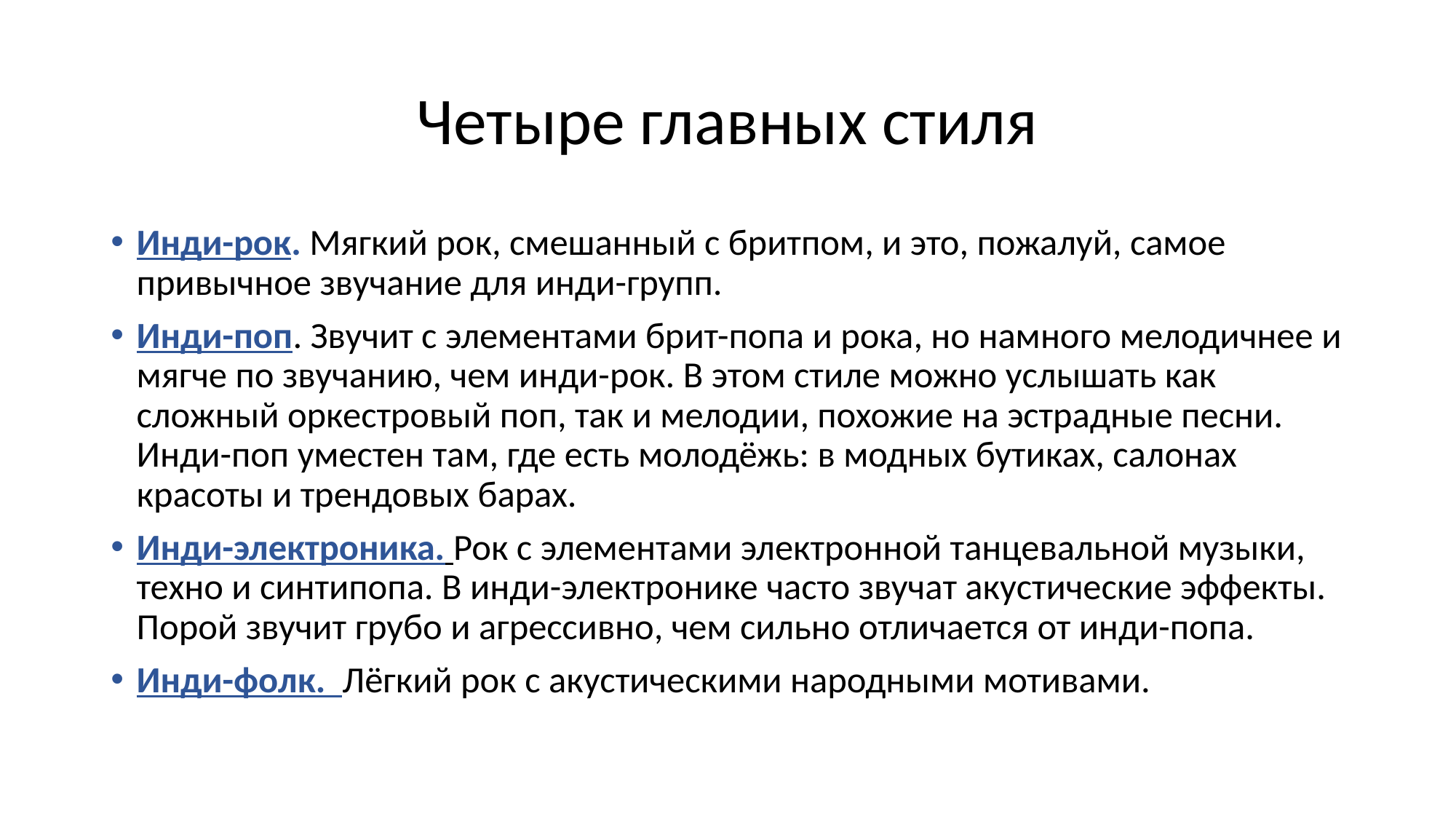

# Четыре главных стиля
Инди-рок. Мягкий рок, смешанный с бритпом, и это, пожалуй, самое привычное звучание для инди-групп.
Инди-поп. Звучит с элементами брит-попа и рока, но намного мелодичнее и мягче по звучанию, чем инди-рок. В этом стиле можно услышать как сложный оркестровый поп, так и мелодии, похожие на эстрадные песни. Инди-поп уместен там, где есть молодёжь: в модных бутиках, салонах красоты и трендовых барах.
Инди-электроника. Рок с элементами электронной танцевальной музыки, техно и синтипопа. В инди-электронике часто звучат акустические эффекты. Порой звучит грубо и агрессивно, чем сильно отличается от инди-попа.
Инди-фолк.  Лёгкий рок с акустическими народными мотивами.